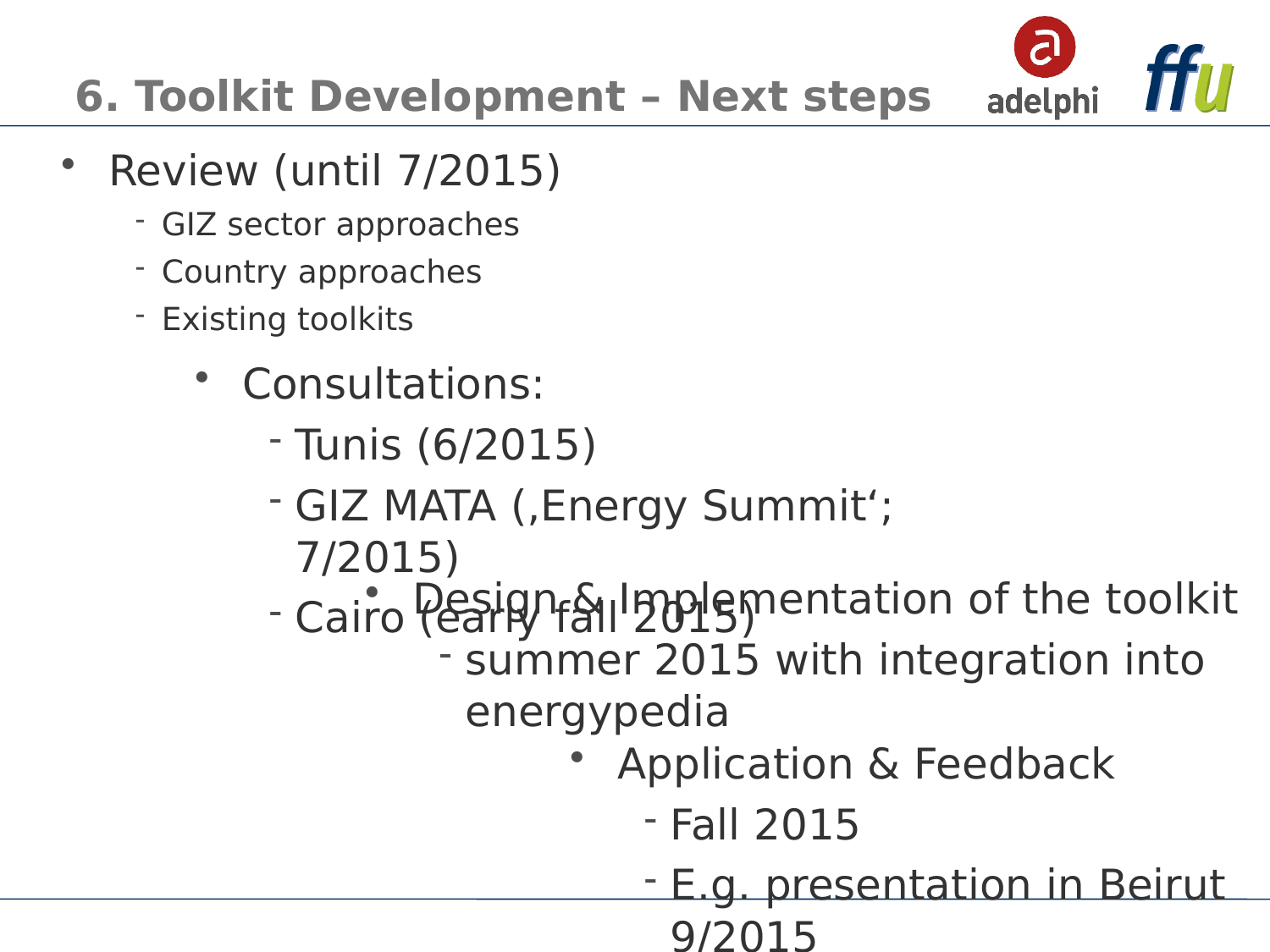

# 6. Toolkit Development – Next steps
Review (until 7/2015)
GIZ sector approaches
Country approaches
Existing toolkits
Consultations:
Tunis (6/2015)
GIZ MATA (‚Energy Summit‘; 7/2015)
Cairo (early fall 2015)

Design & Implementation of the toolkit
summer 2015 with integration into energypedia
Application & Feedback
Fall 2015
E.g. presentation in Beirut 9/2015